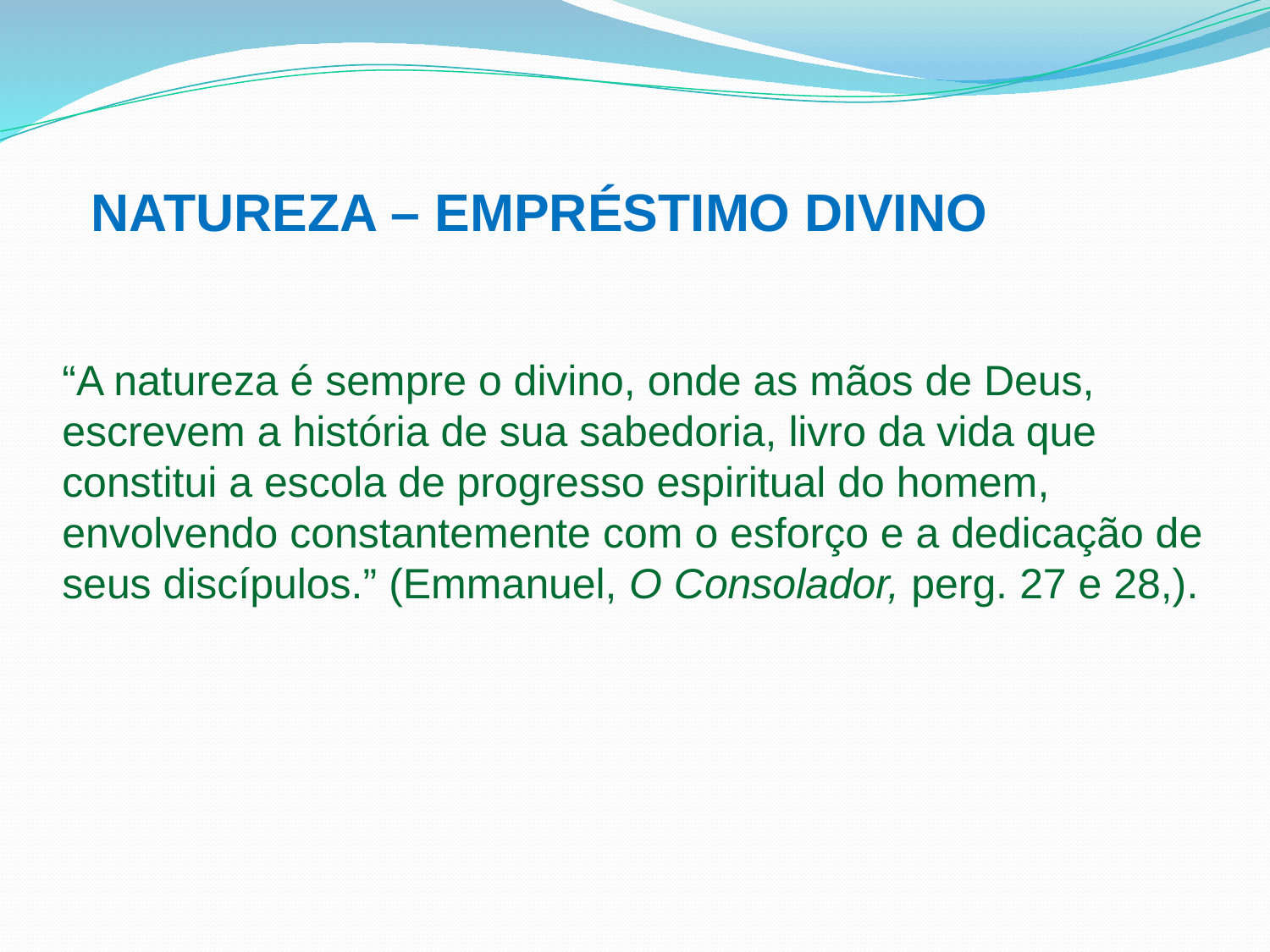

NATUREZA – EMPRÉSTIMO DIVINO
“A natureza é sempre o divino, onde as mãos de Deus, escrevem a história de sua sabedoria, livro da vida que constitui a escola de progresso espiritual do homem, envolvendo constantemente com o esforço e a dedicação de seus discípulos.” (Emmanuel, O Consolador, perg. 27 e 28,).